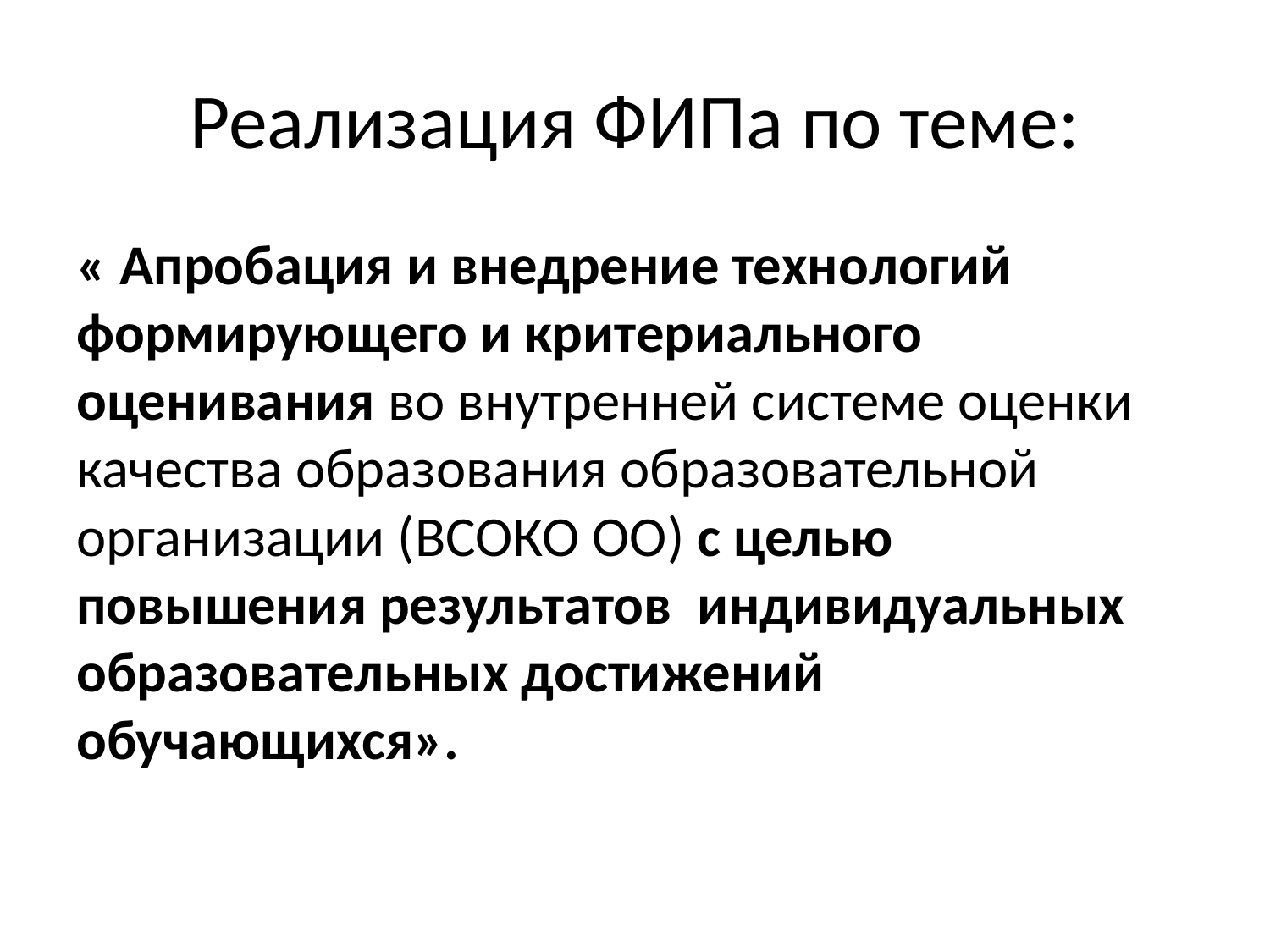

# Реализация ФИПа по теме:
« Апробация и внедрение технологий формирующего и критериального оценивания во внутренней системе оценки качества образования образовательной организации (ВСОКО ОО) с целью повышения результатов  индивидуальных образовательных достижений обучающихся».